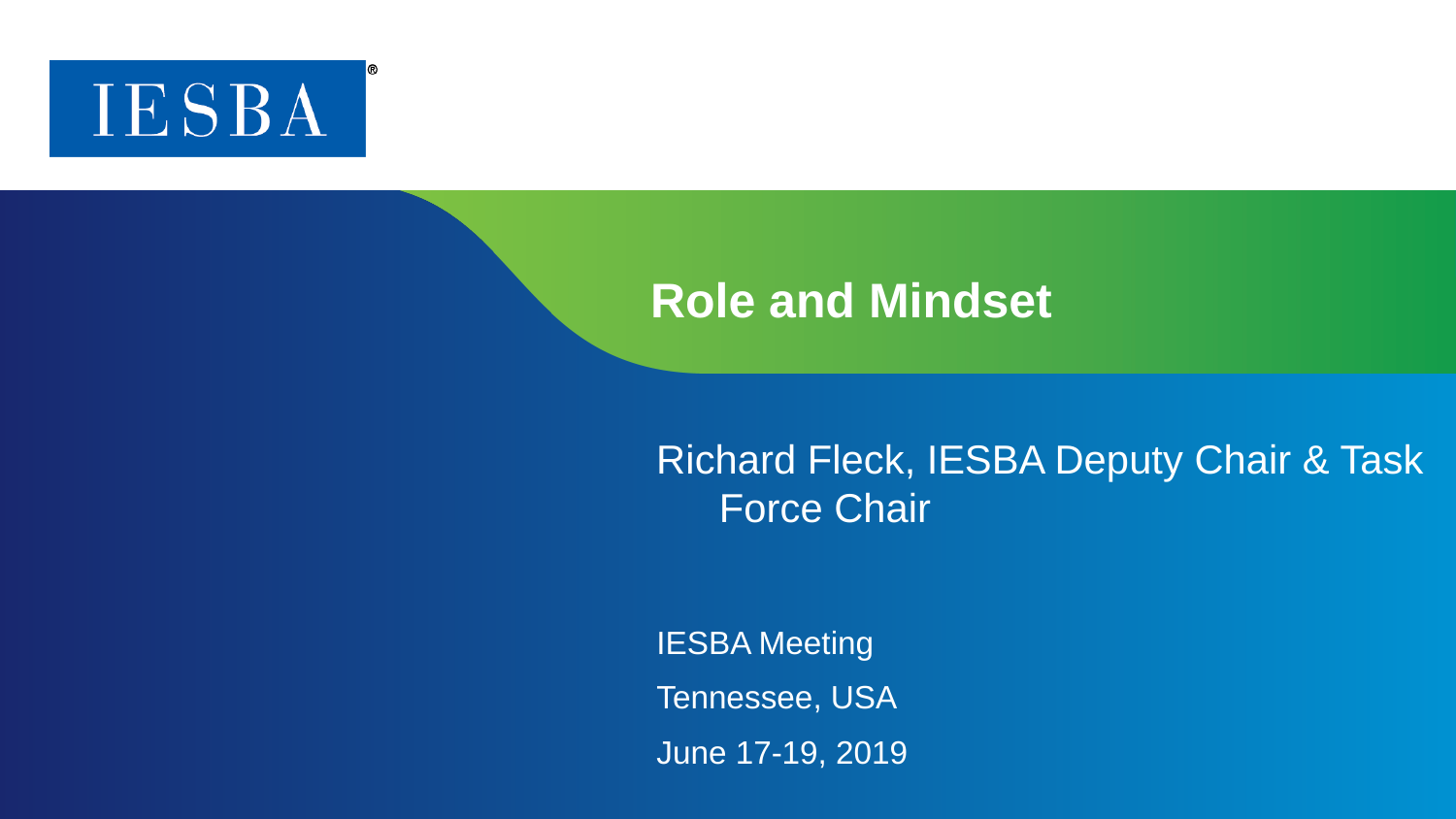

# Role and Mindset
Richard Fleck, IESBA Deputy Chair & Task Force Chair
IESBA Meeting
Tennessee, USA
June 17-19, 2019